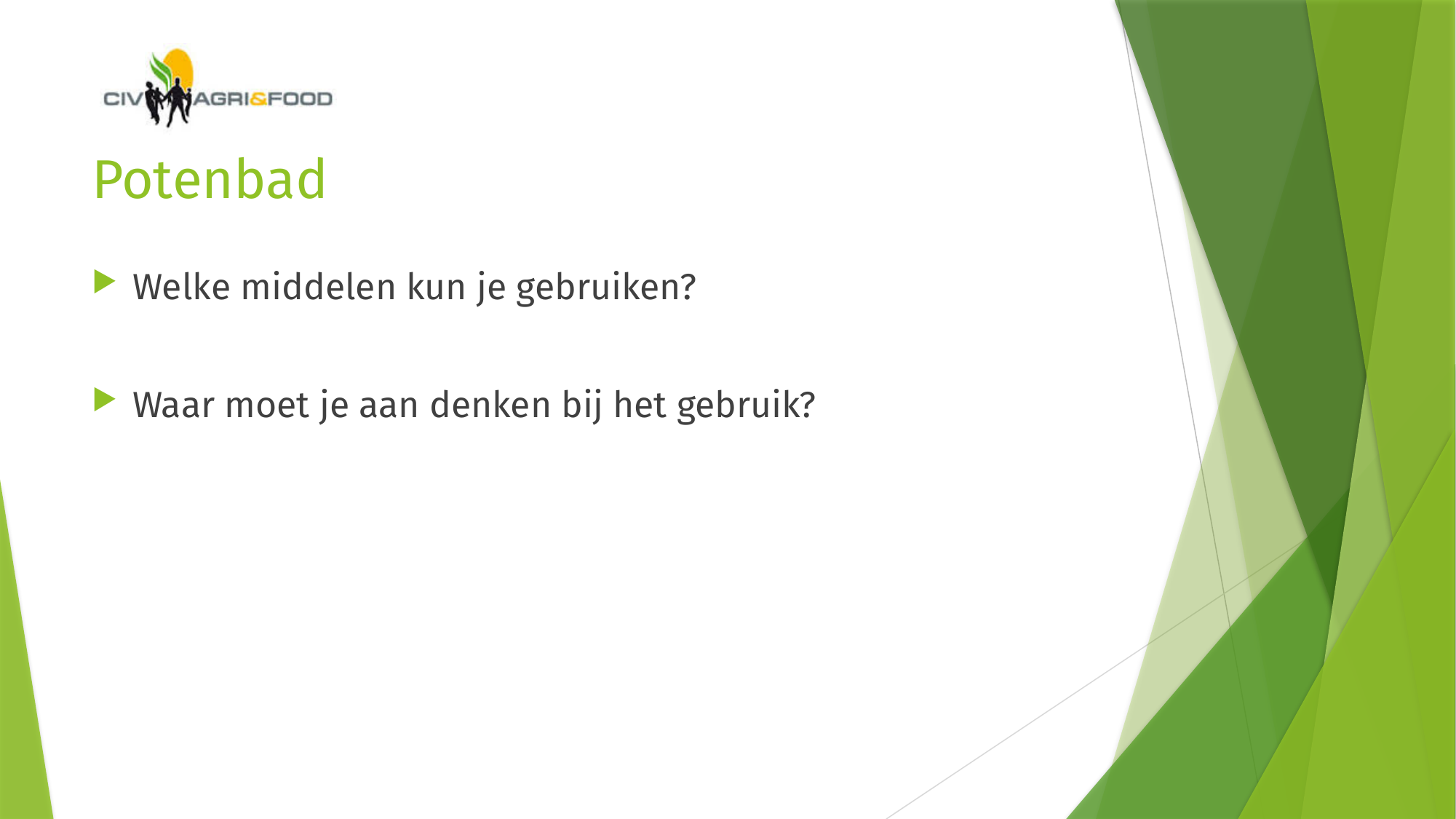

# Potenbad
Welke middelen kun je gebruiken?

Waar moet je aan denken bij het gebruik?